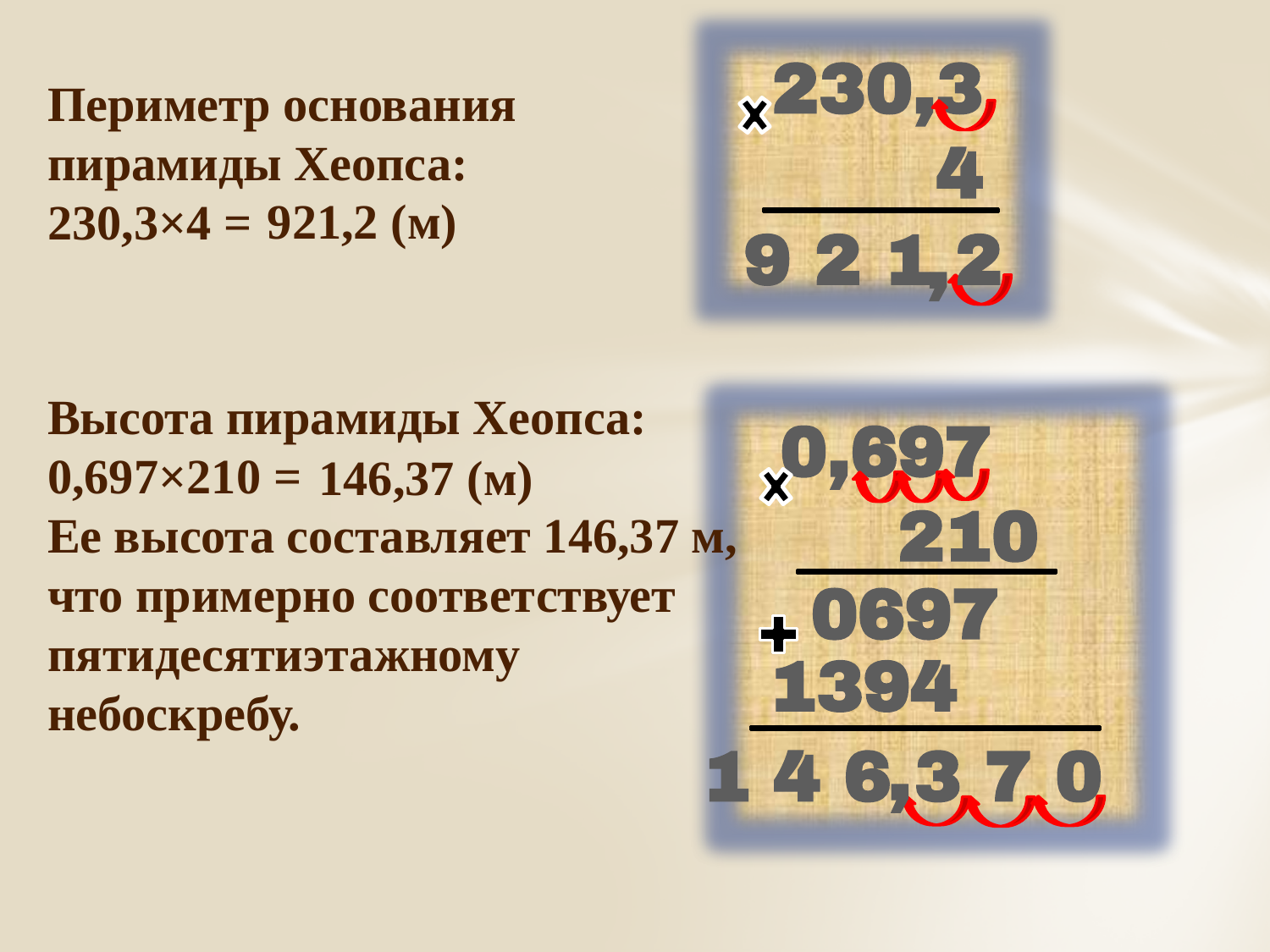

230,3
         4

Периметр основания пирамиды Хеопса:
230,3×4 =

Высота пирамиды Хеопса:
0,697×210 =
Ее высота составляет 146,37 м, что примерно соответствует пятидесятиэтажному небоскребу.

921,2 (м)

9 2 1 2
,

  0,697
       210

146,37 (м)

0697

1394

,
1 4 6 3 7 0